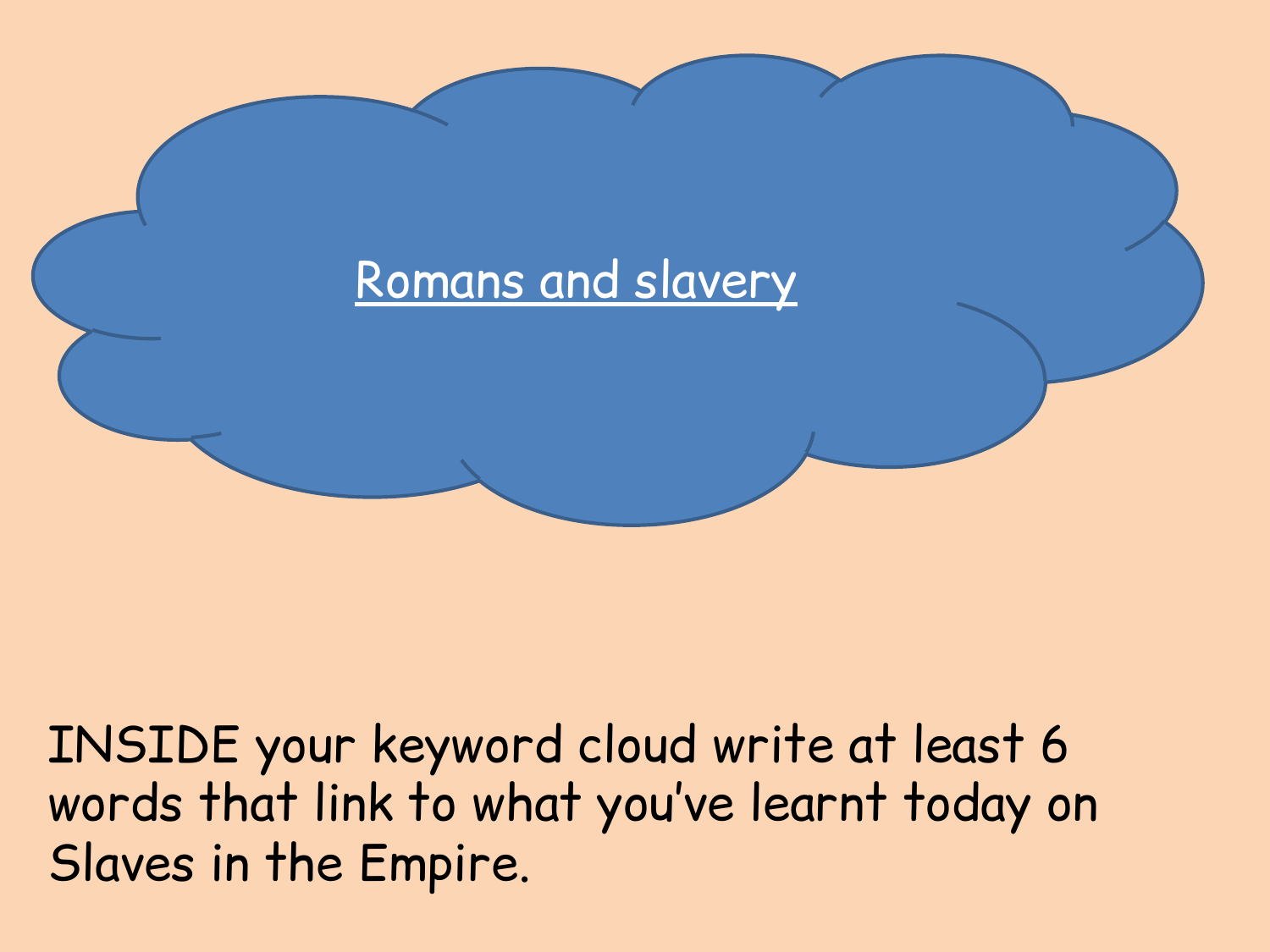

Romans and slavery
INSIDE your keyword cloud write at least 6 words that link to what you’ve learnt today on Slaves in the Empire.